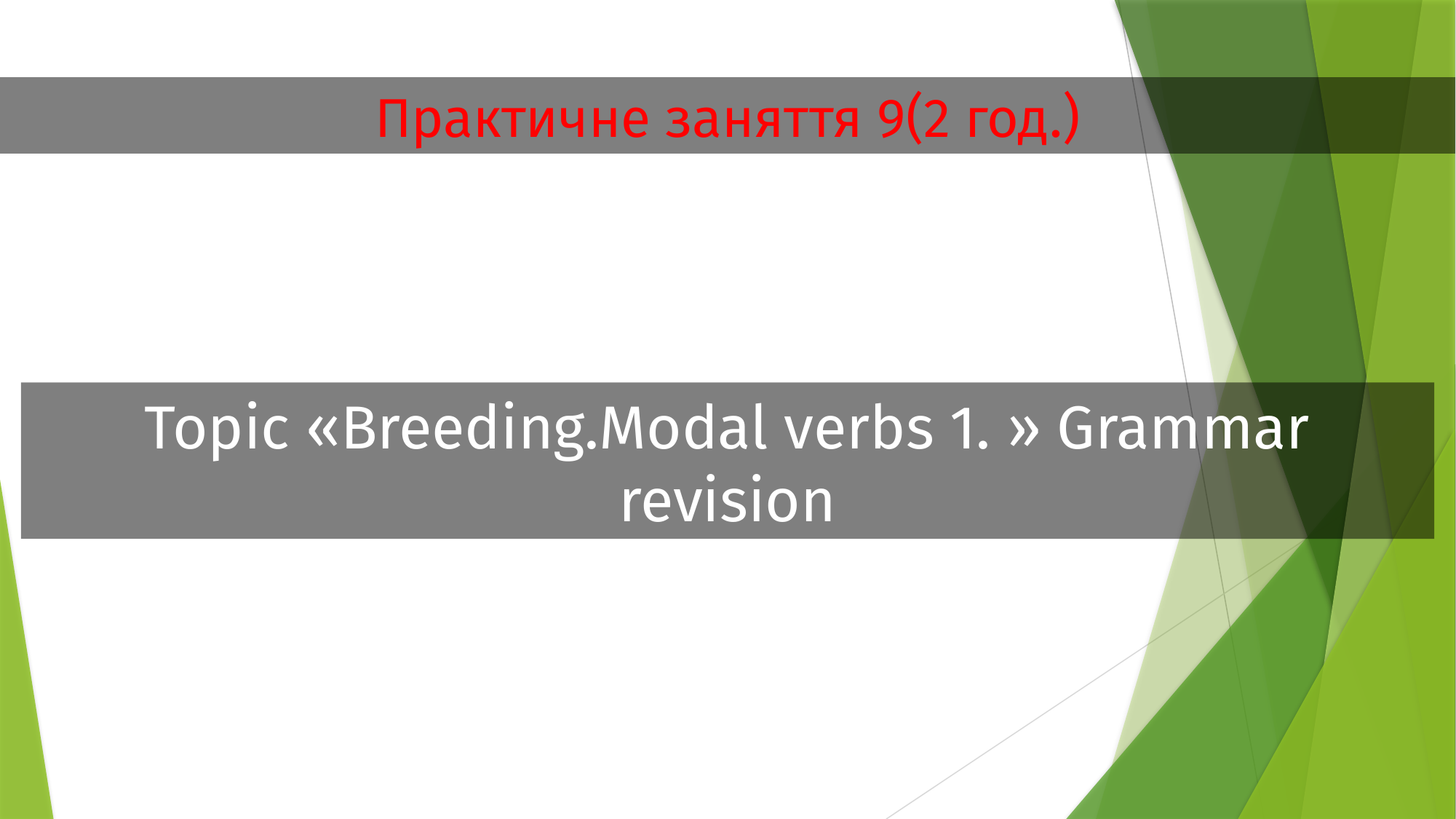

Практичне заняття 9(2 год.)
Topic «Breeding.Modal verbs 1. » Grammar revision